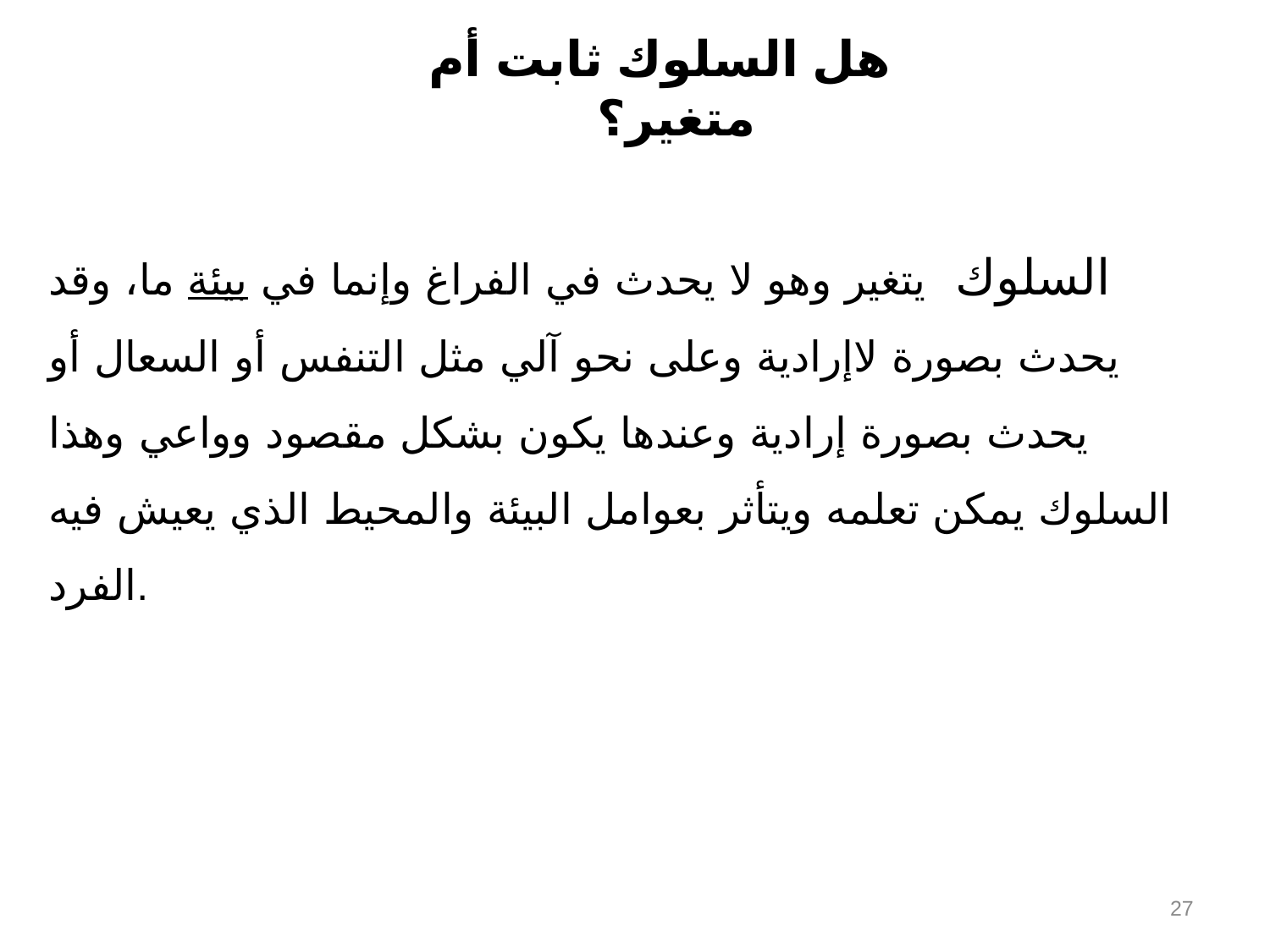

هل السلوك ثابت أم متغير؟

السلوك  يتغير وهو لا يحدث في الفراغ وإنما في بيئة ما، وقد يحدث بصورة لاإرادية وعلى نحو آلي مثل التنفس أو السعال أو يحدث بصورة إرادية وعندها يكون بشكل مقصود وواعي وهذا السلوك يمكن تعلمه ويتأثر بعوامل البيئة والمحيط الذي يعيش فيه الفرد.
27